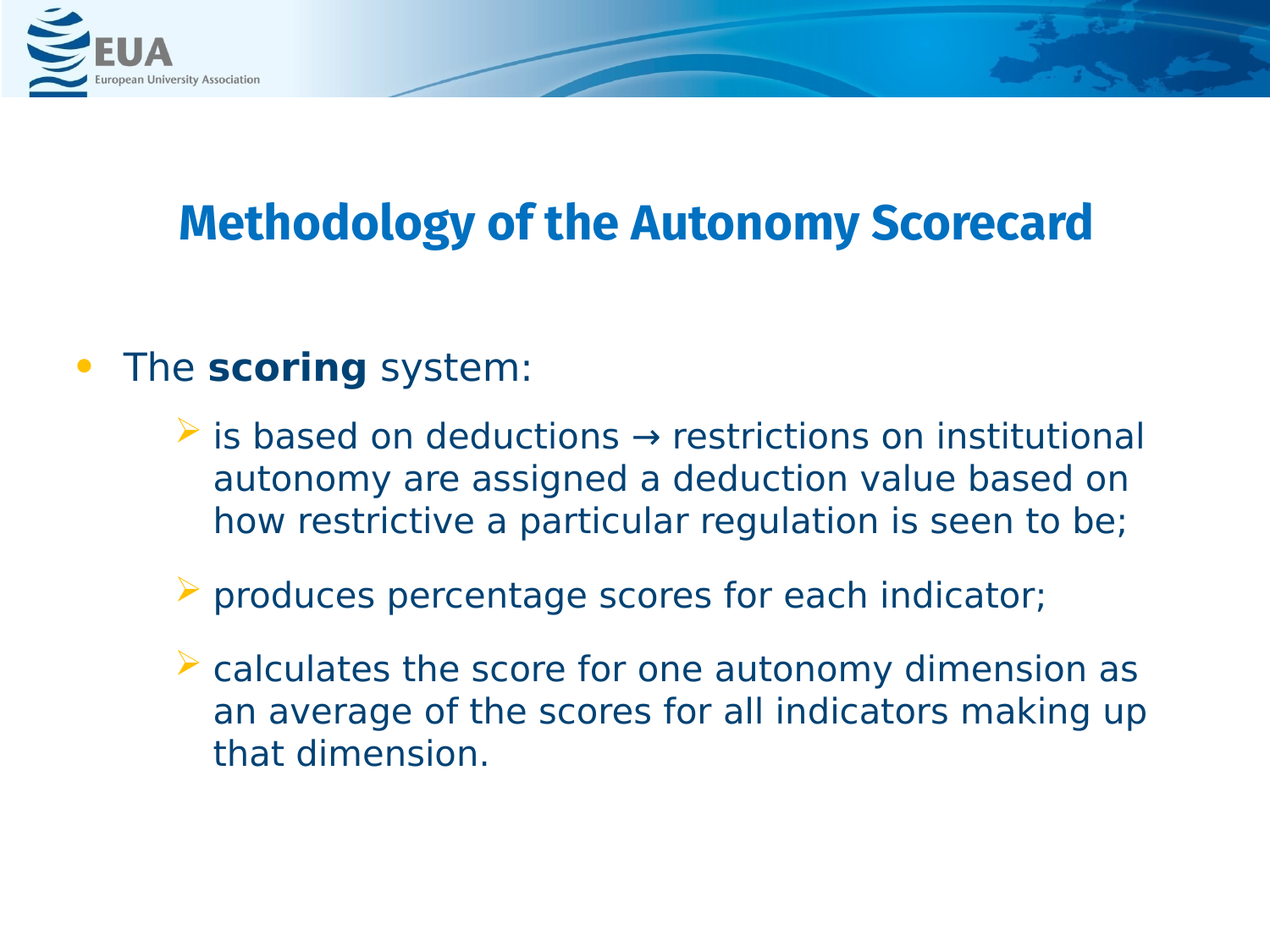

# Methodology of the Autonomy Scorecard
The scoring system:
is based on deductions → restrictions on institutional autonomy are assigned a deduction value based on how restrictive a particular regulation is seen to be;
produces percentage scores for each indicator;
calculates the score for one autonomy dimension as an average of the scores for all indicators making up that dimension.

…7…